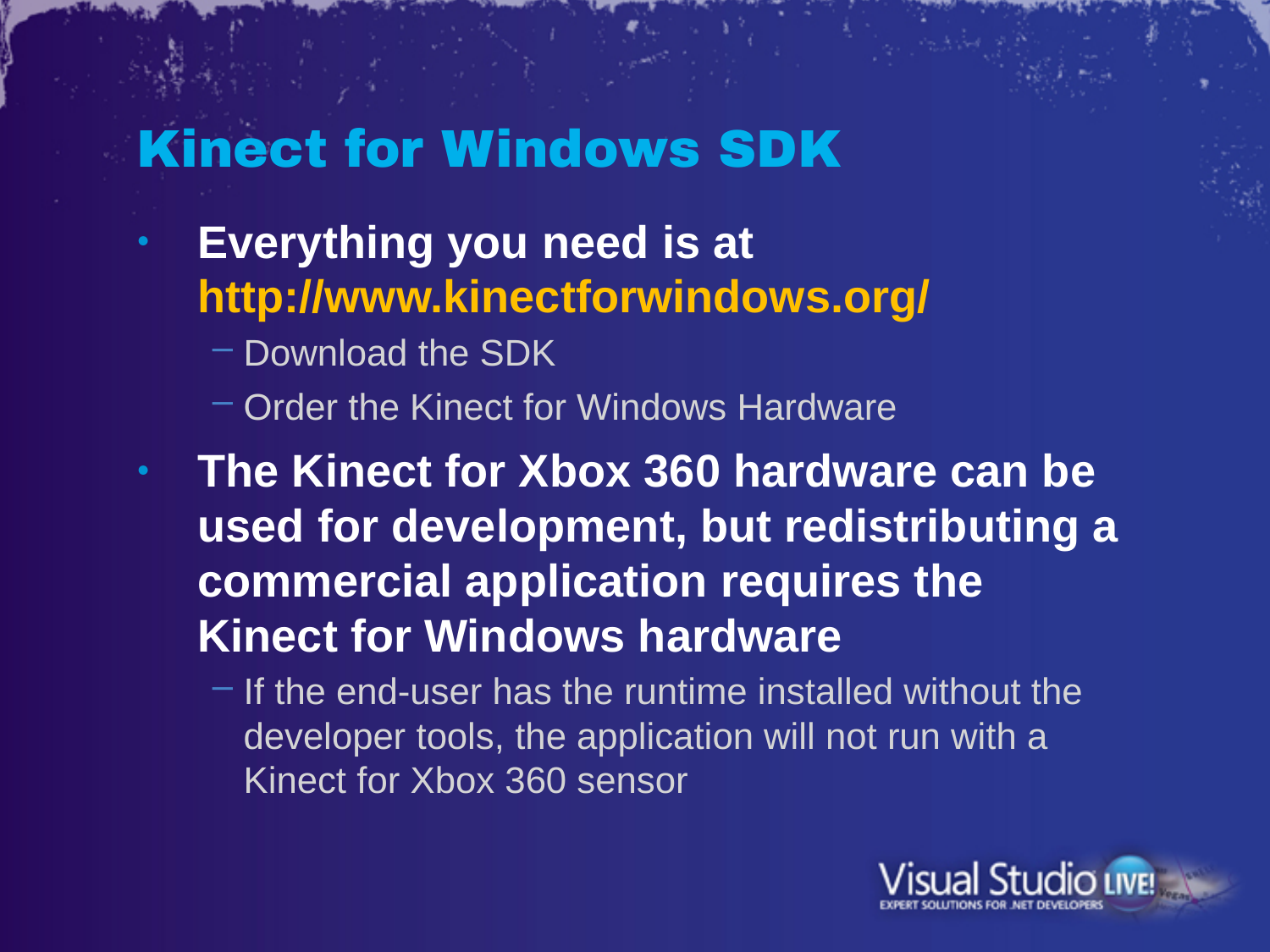

# Kinect for Windows SDK
Everything you need is at http://www.kinectforwindows.org/
Download the SDK
Order the Kinect for Windows Hardware
The Kinect for Xbox 360 hardware can be used for development, but redistributing a commercial application requires the Kinect for Windows hardware
If the end-user has the runtime installed without the developer tools, the application will not run with a Kinect for Xbox 360 sensor